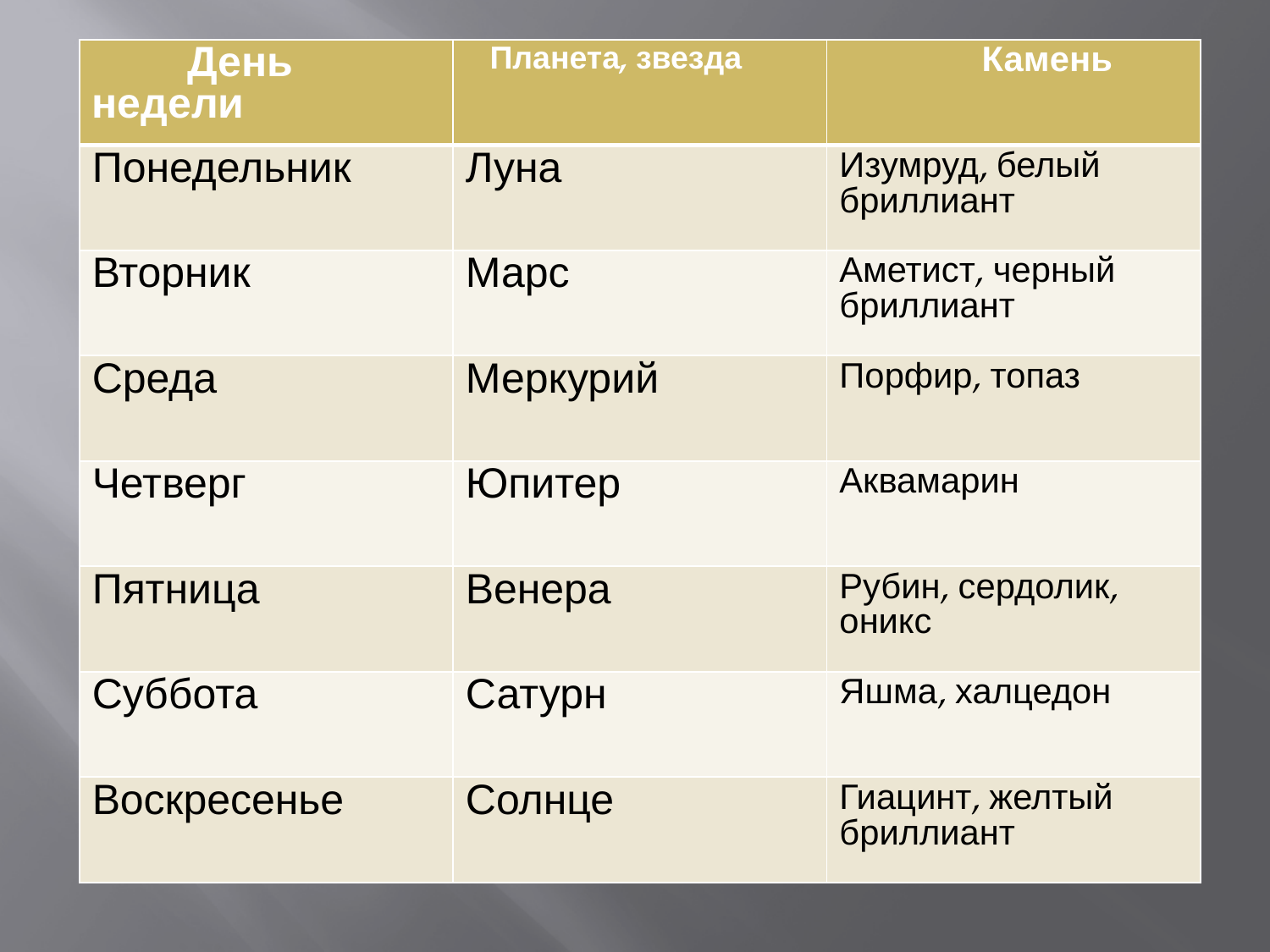

| День недели | Планета, звезда | Камень |
| --- | --- | --- |
| Понедельник | Луна | Изумруд, белый бриллиант |
| Вторник | Марс | Аметист, черный бриллиант |
| Среда | Меркурий | Порфир, топаз |
| Четверг | Юпитер | Аквамарин |
| Пятница | Венера | Рубин, сердолик, оникс |
| Суббота | Сатурн | Яшма, халцедон |
| Воскресенье | Солнце | Гиацинт, желтый бриллиант |